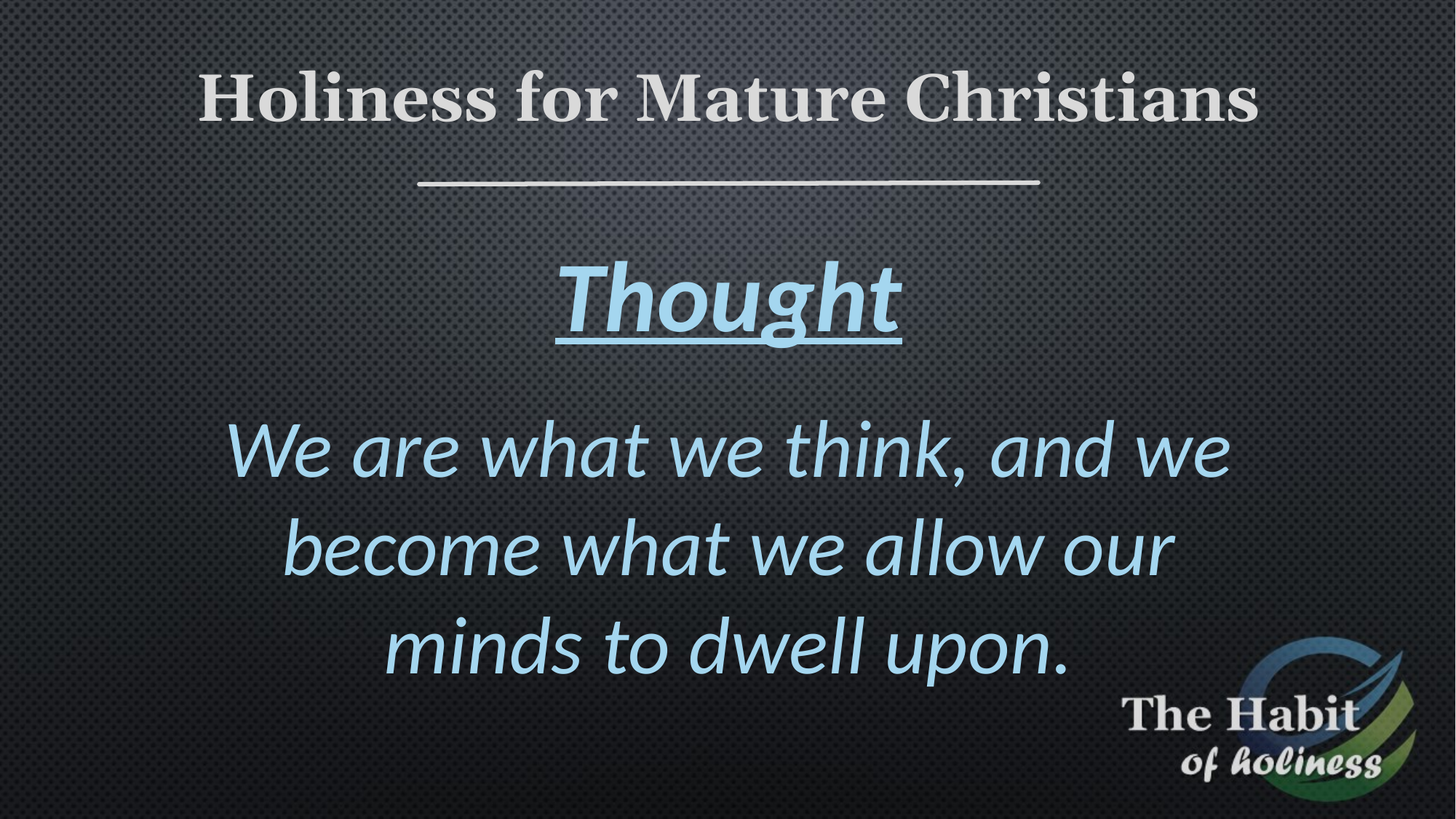

Holiness for Mature Christians
Thought

We are what we think, and we become what we allow our minds to dwell upon.